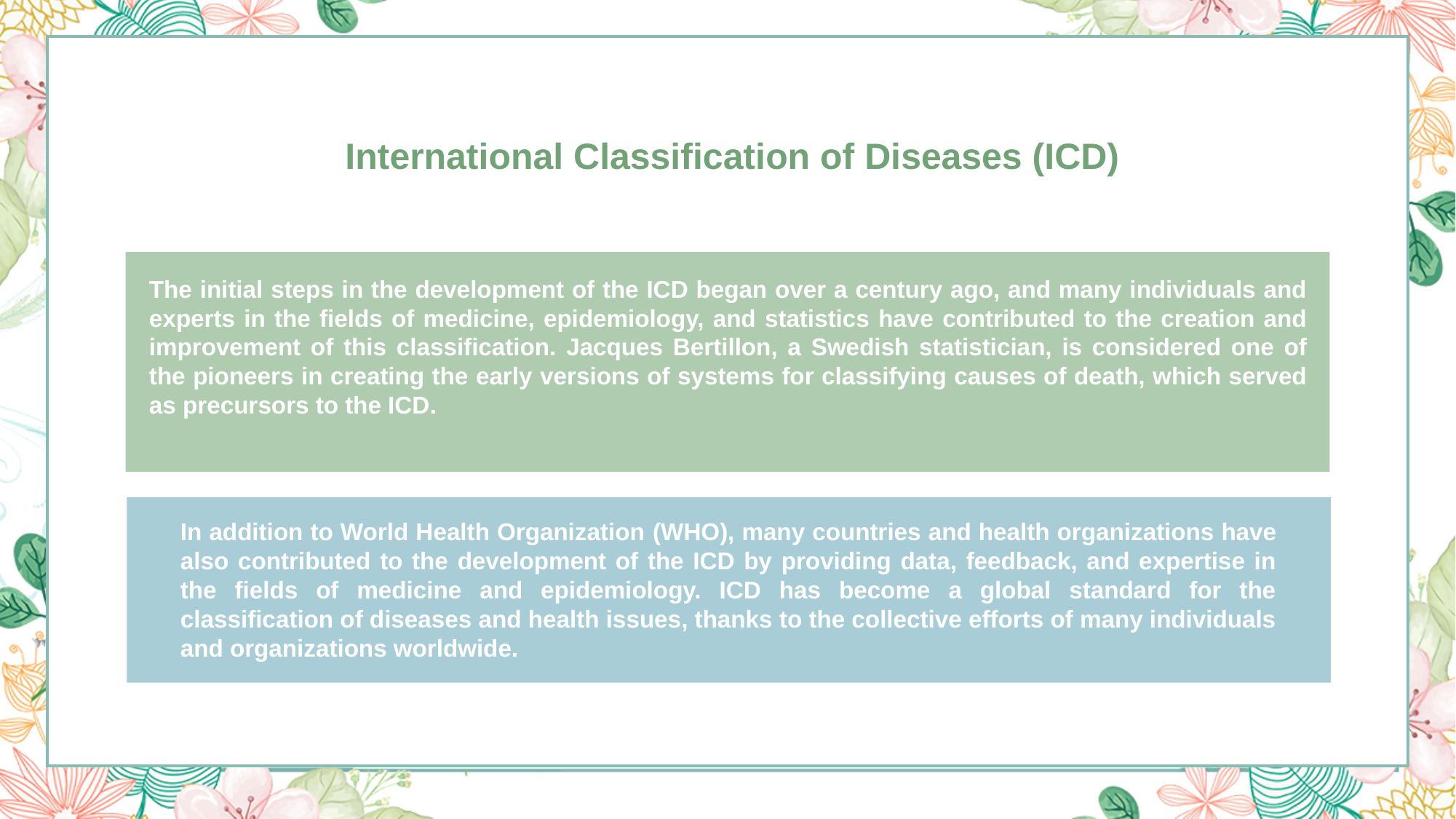

International Classification of Diseases (ICD)

The initial steps in the development of the ICD began over a century ago, and many individuals and experts in the fields of medicine, epidemiology, and statistics have contributed to the creation and improvement of this classification. Jacques Bertillon, a Swedish statistician, is considered one of the pioneers in creating the early versions of systems for classifying causes of death, which served as precursors to the ICD.

In addition to World Health Organization (WHO), many countries and health organizations have also contributed to the development of the ICD by providing data, feedback, and expertise in the fields of medicine and epidemiology. ICD has become a global standard for the classification of diseases and health issues, thanks to the collective efforts of many individuals and organizations worldwide.
Monitoring Health Trends: ICD enables the tracking of epidemiological data, which is crucial for recognizing and monitoring the spread of diseases, identifying risk factors, and planning prevention